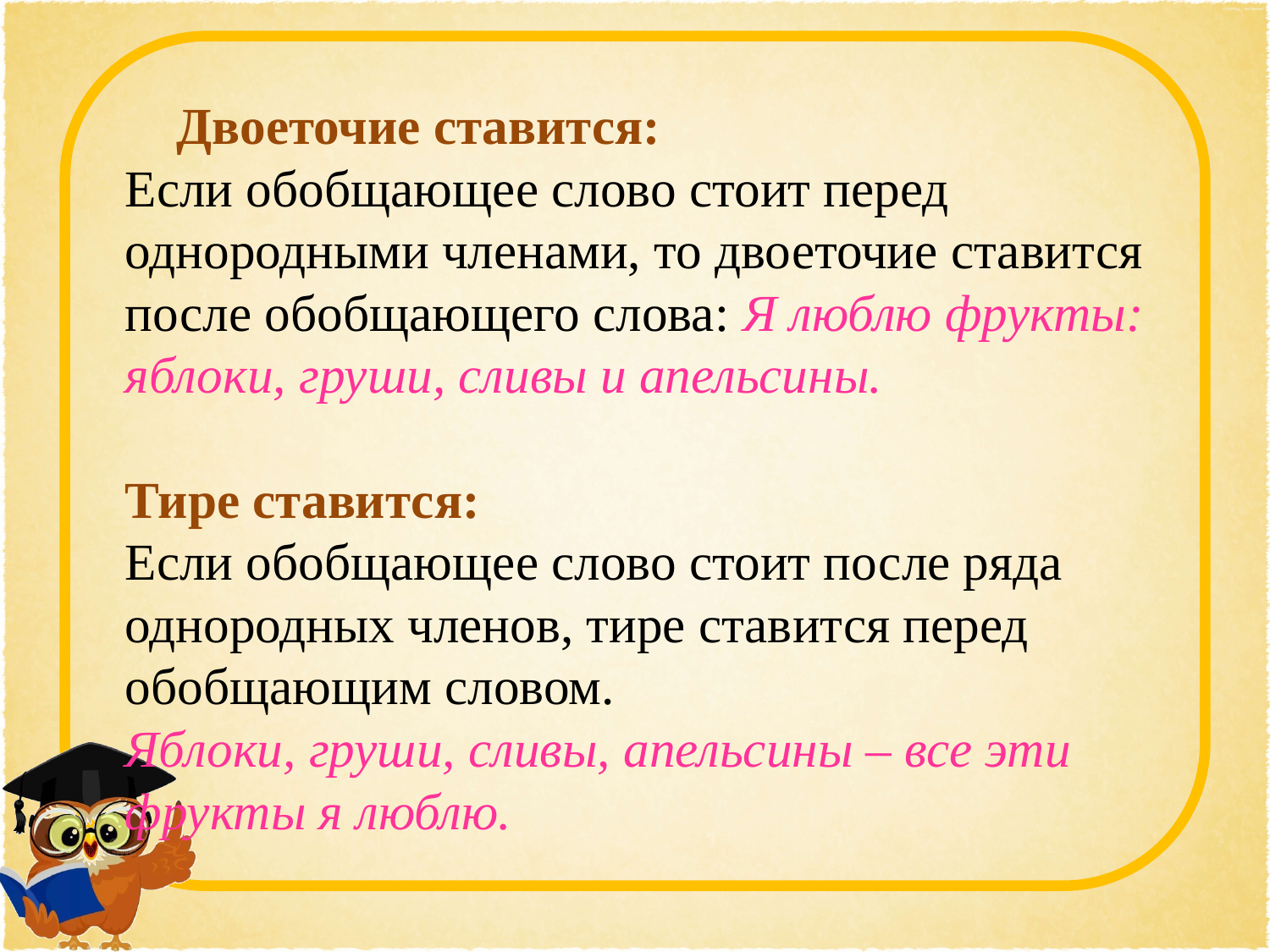

Двоеточие ставится: 
Если обобщающее слово стоит перед однородными членами, то двоеточие ставится после обобщающего слова: Я люблю фрукты: яблоки, груши, сливы и апельсины.
			Тире ставится: 
Если обобщающее слово стоит после ряда однородных членов, тире ставится перед обобщающим словом.
Яблоки, груши, сливы, апельсины – все эти фрукты я люблю.